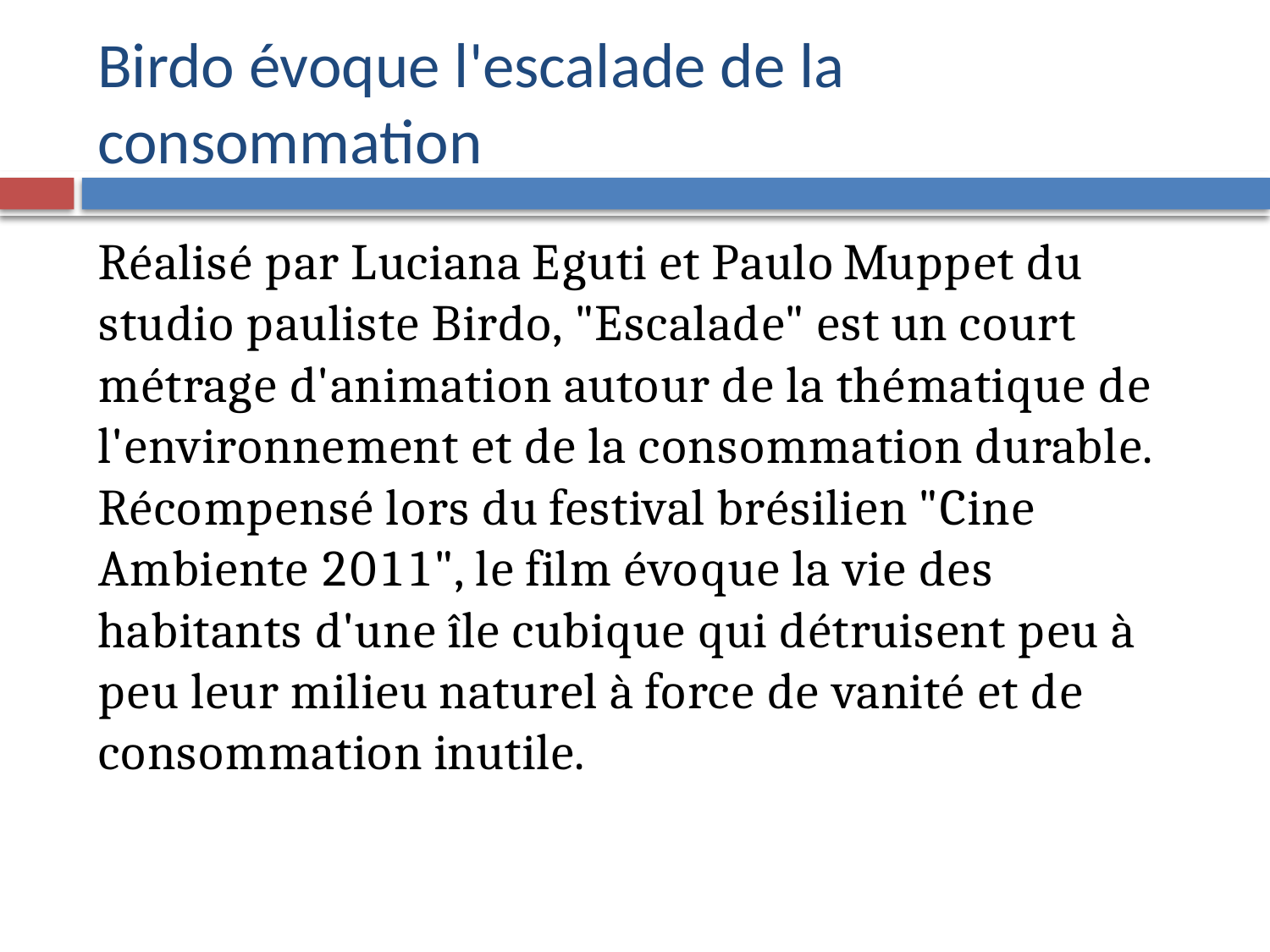

# Birdo évoque l'escalade de la consommation
Réalisé par Luciana Eguti et Paulo Muppet du studio pauliste Birdo, "Escalade" est un court métrage d'animation autour de la thématique de l'environnement et de la consommation durable. Récompensé lors du festival brésilien "Cine Ambiente 2011", le film évoque la vie des habitants d'une île cubique qui détruisent peu à peu leur milieu naturel à force de vanité et de consommation inutile.